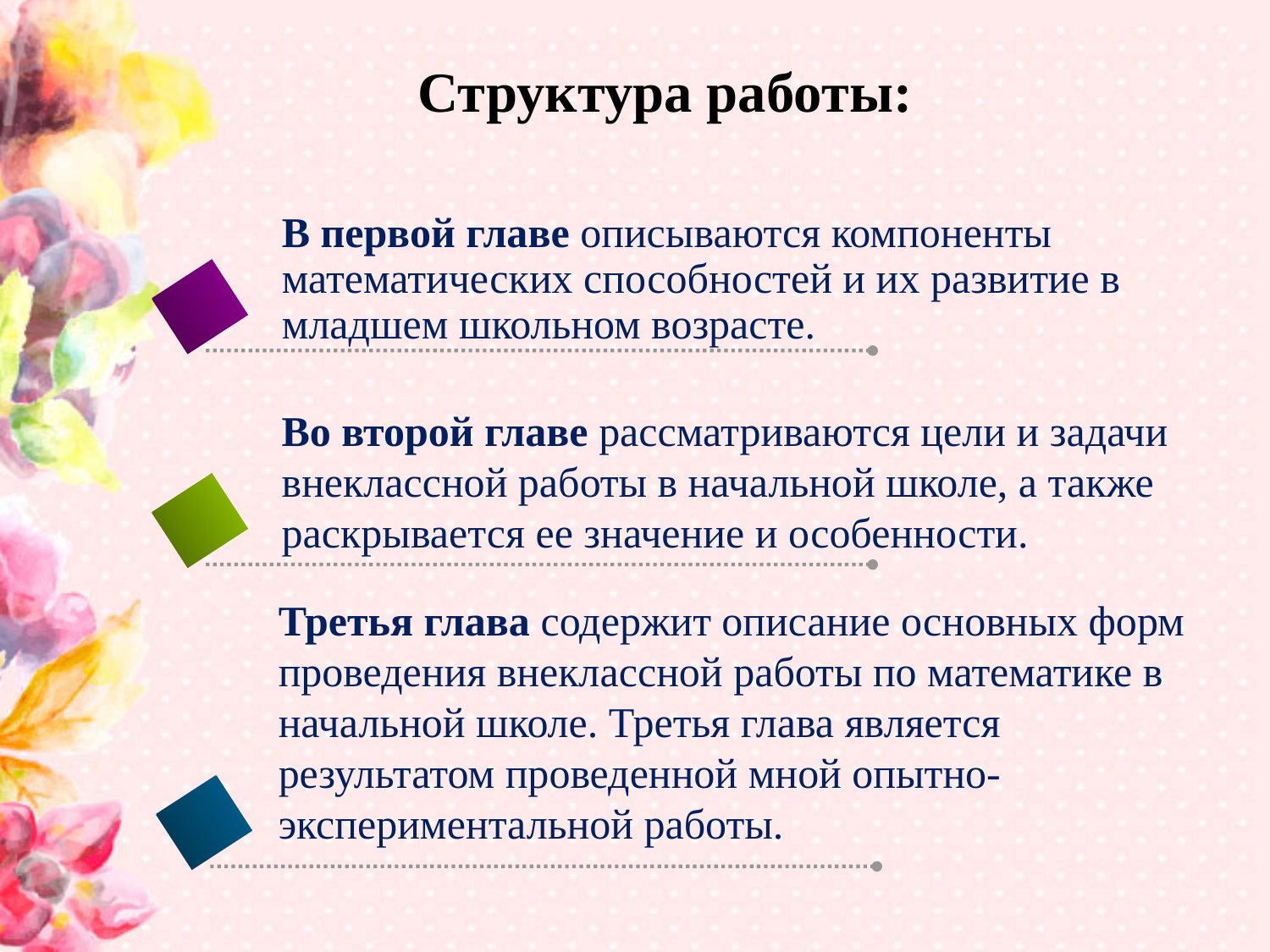

Структура работы:
В первой главе описываются компоненты математических способностей и их развитие в младшем школьном возрасте.

Во второй главе рассматриваются цели и задачи внеклассной работы в начальной школе, а также раскрывается ее значение и особенности.

Третья глава содержит описание основных форм проведения внеклассной работы по математике в начальной школе. Третья глава является результатом проведенной мной опытно-   экспериментальной работы.